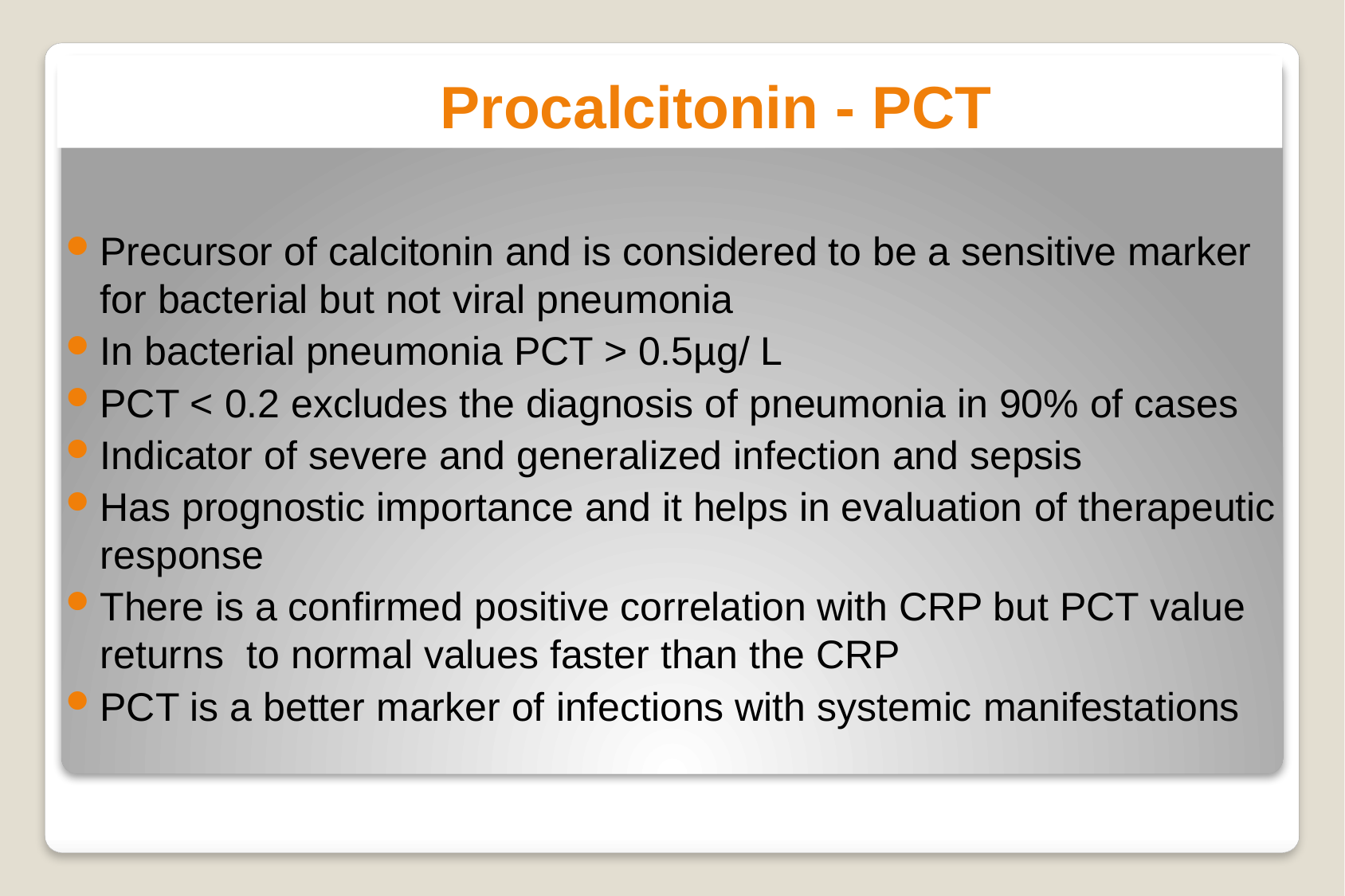

# Procalcitonin - PCT
Precursor of calcitonin and is considered to be a sensitive marker for bacterial but not viral pneumonia
In bacterial pneumonia PCT > 0.5µg/ L
PCT < 0.2 excludes the diagnosis of pneumonia in 90% of cases
Indicator of severe and generalized infection and sepsis
Has prognostic importance and it helps in evaluation of therapeutic response
There is a confirmed positive correlation with CRP but PCT value returns  to normal values faster than the CRP
PCT is a better marker of infections with systemic manifestations